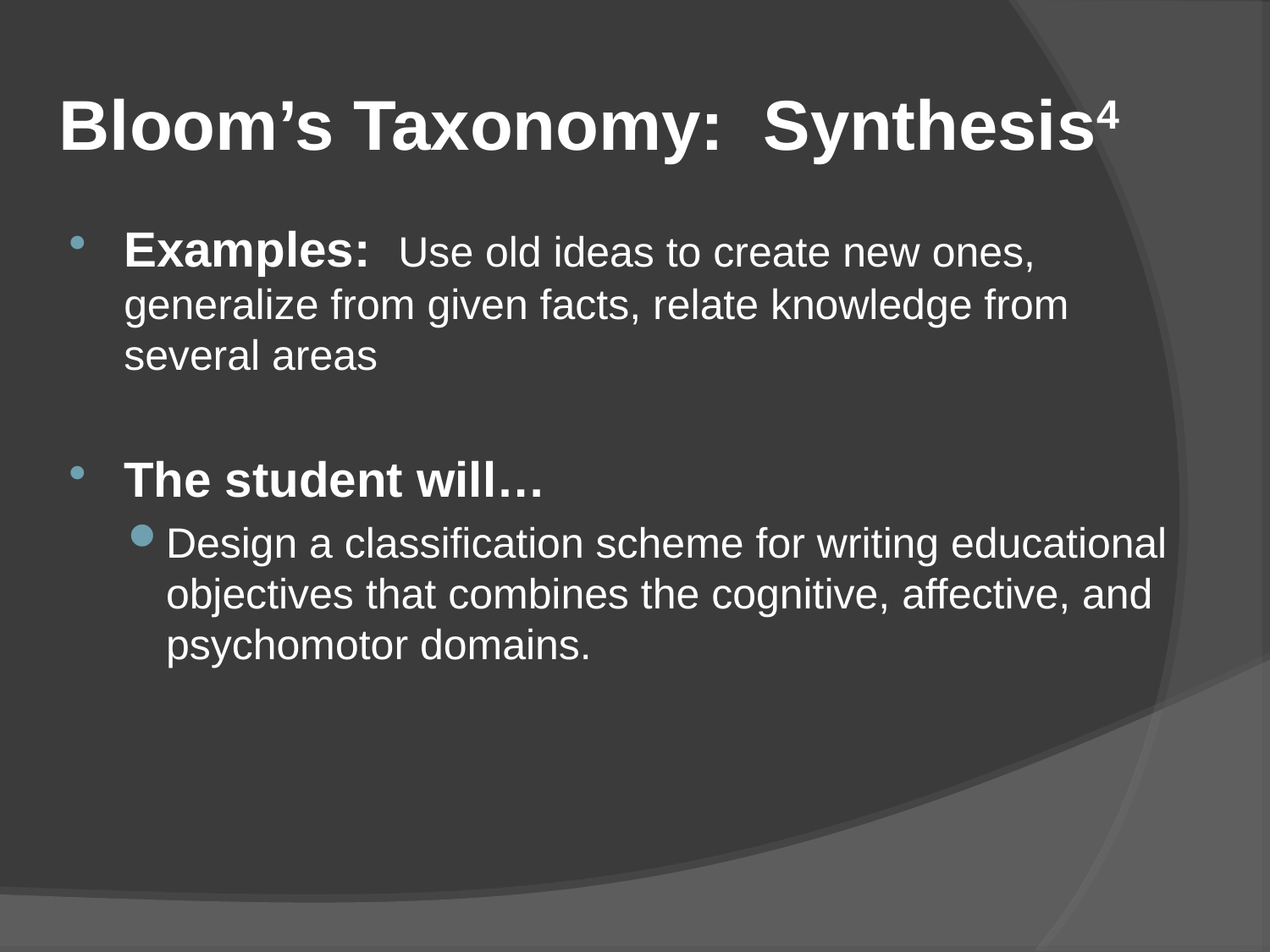

# Bloom’s Taxonomy:  Synthesis4
Examples:  Use old ideas to create new ones, generalize from given facts, relate knowledge from several areas

The student will…
Design a classification scheme for writing educational objectives that combines the cognitive, affective, and psychomotor domains.